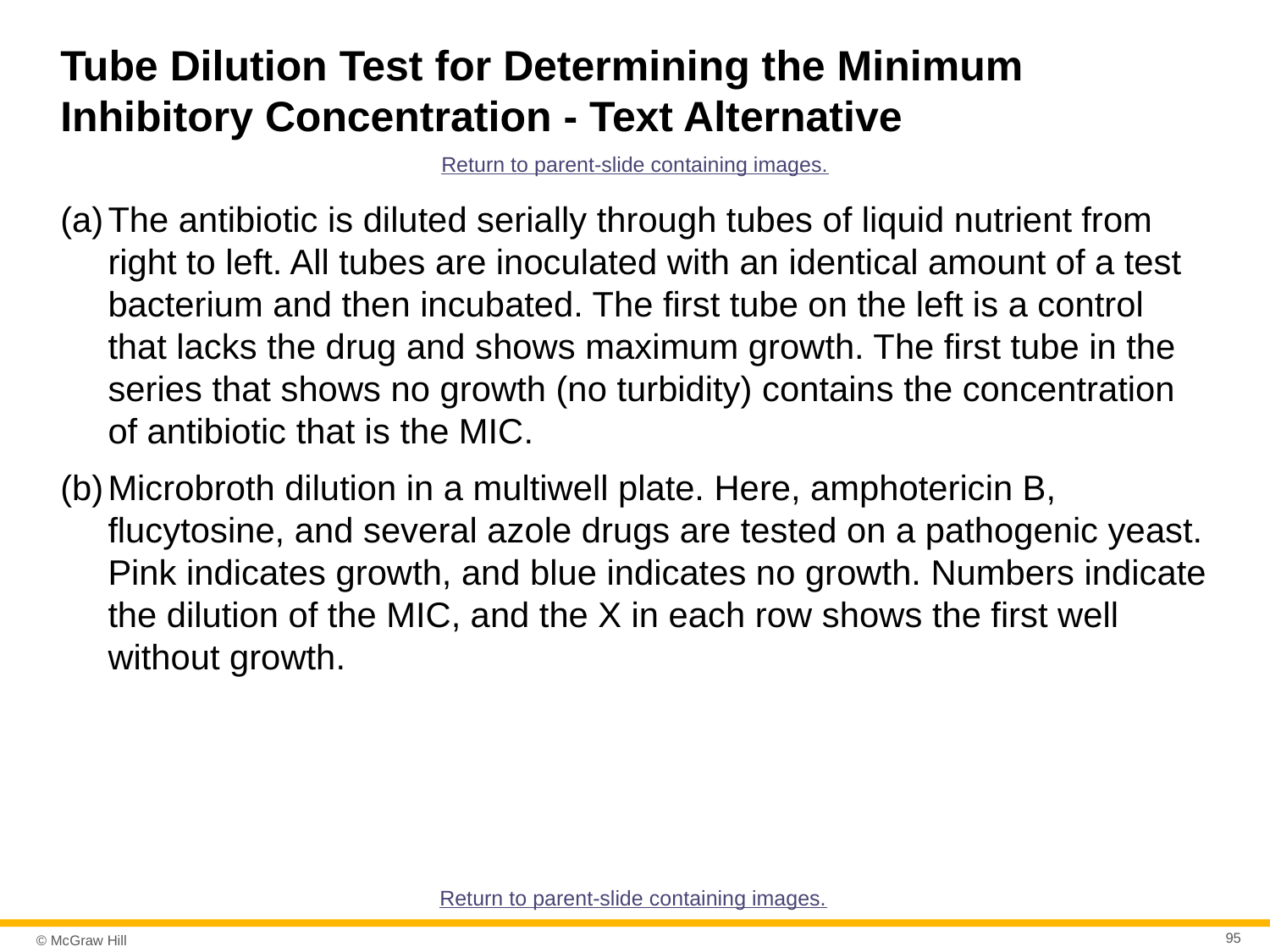

# Tube Dilution Test for Determining the Minimum Inhibitory Concentration - Text Alternative
Return to parent-slide containing images.
The antibiotic is diluted serially through tubes of liquid nutrient from right to left. All tubes are inoculated with an identical amount of a test bacterium and then incubated. The first tube on the left is a control that lacks the drug and shows maximum growth. The first tube in the series that shows no growth (no turbidity) contains the concentration of antibiotic that is the MIC.
Microbroth dilution in a multiwell plate. Here, amphotericin B, flucytosine, and several azole drugs are tested on a pathogenic yeast. Pink indicates growth, and blue indicates no growth. Numbers indicate the dilution of the MIC, and the X in each row shows the first well without growth.
Return to parent-slide containing images.